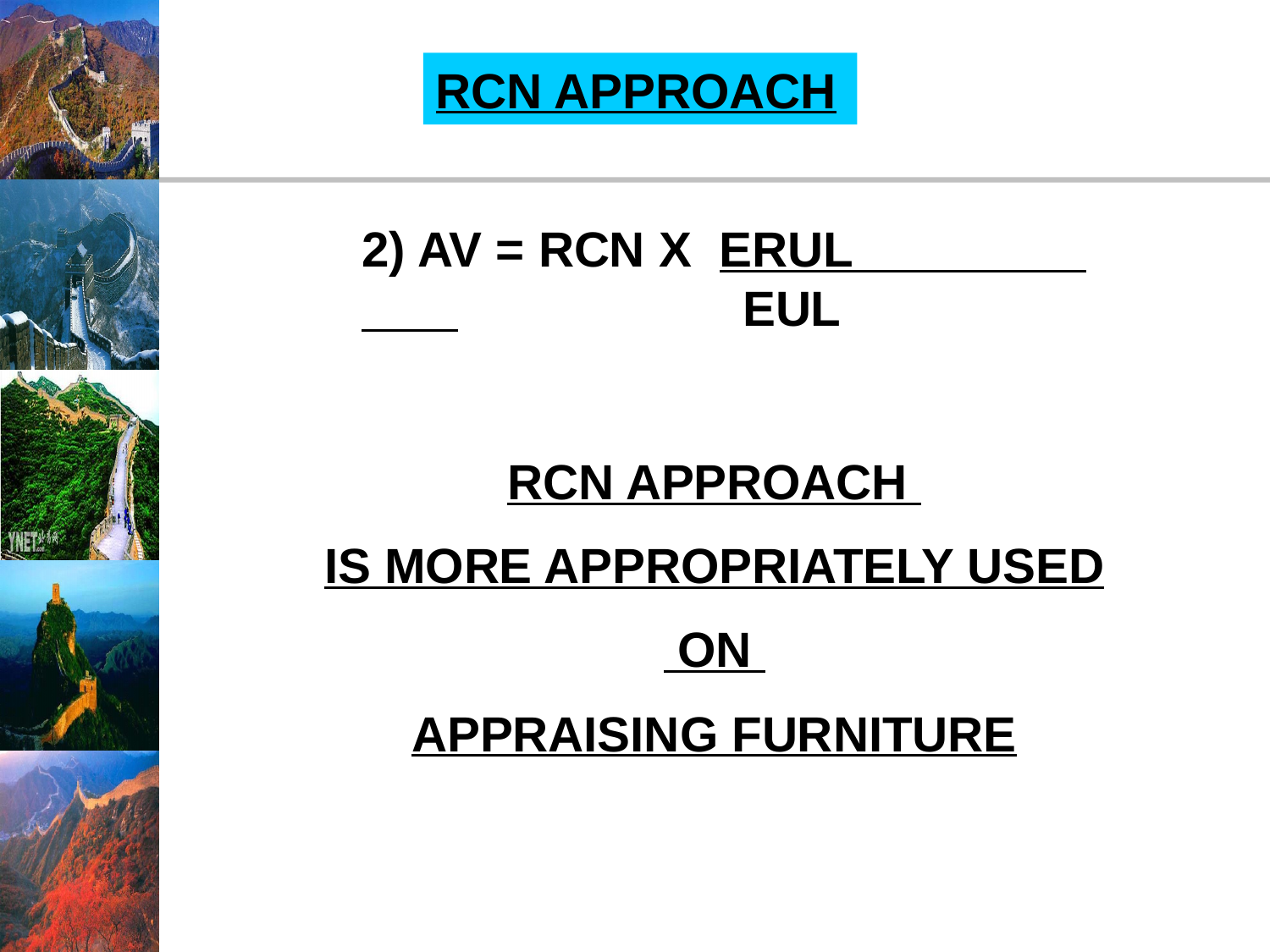

RCN APPROACH
2) AV = RCN X  ERUL                         			EUL
RCN APPROACH
IS MORE APPROPRIATELY USED
 ON
APPRAISING FURNITURE